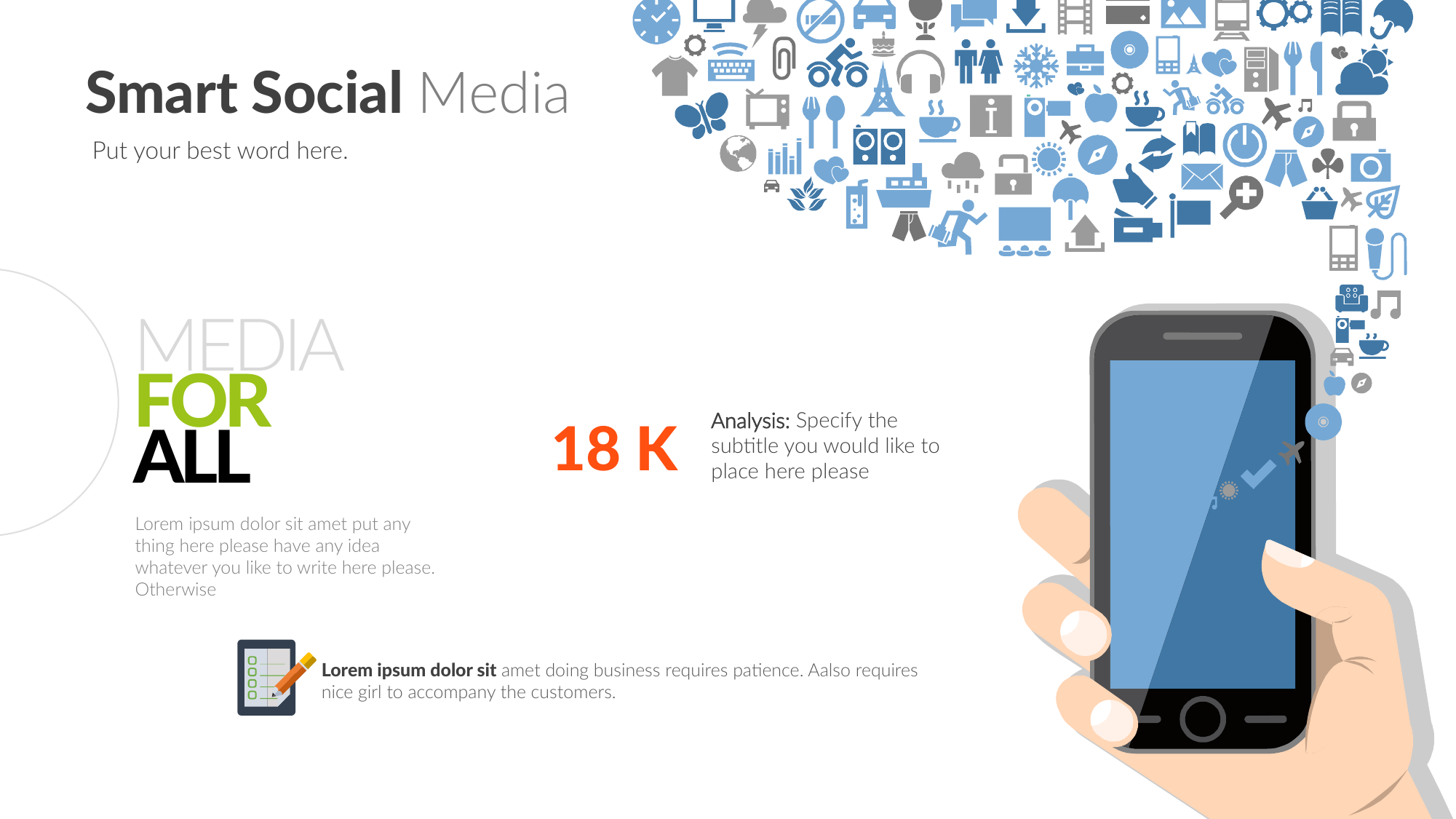

Smart Social Media
Put your best word here.

MEDIA
FOR
ALL
Analysis: Specify the subtitle you would like to place here please
18 K
Lorem ipsum dolor sit amet put any thing here please have any idea whatever you like to write here please. Otherwise

Lorem ipsum dolor sit amet doing business requires patience. Aalso requires nice girl to accompany the customers.
15